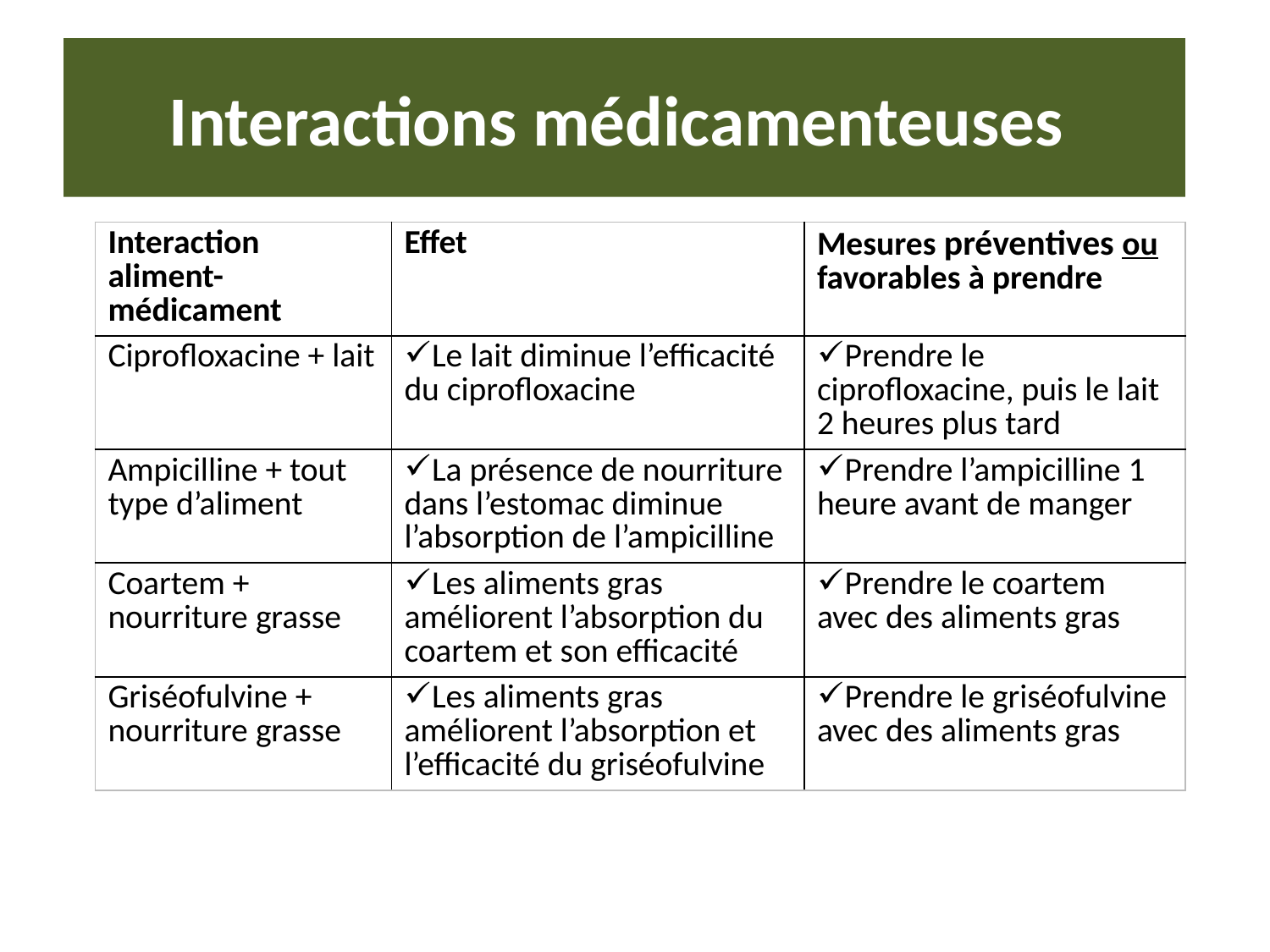

# Interactions médicamenteuses
| Interaction aliment-médicament | Effet | Mesures préventives ou favorables à prendre |
| --- | --- | --- |
| Ciprofloxacine + lait | Le lait diminue l’efficacité du ciprofloxacine | Prendre le ciprofloxacine, puis le lait 2 heures plus tard |
| Ampicilline + tout type d’aliment | La présence de nourriture dans l’estomac diminue l’absorption de l’ampicilline | Prendre l’ampicilline 1 heure avant de manger |
| Coartem + nourriture grasse | Les aliments gras améliorent l’absorption du coartem et son efficacité | Prendre le coartem avec des aliments gras |
| Griséofulvine + nourriture grasse | Les aliments gras améliorent l’absorption et l’efficacité du griséofulvine | Prendre le griséofulvine avec des aliments gras |